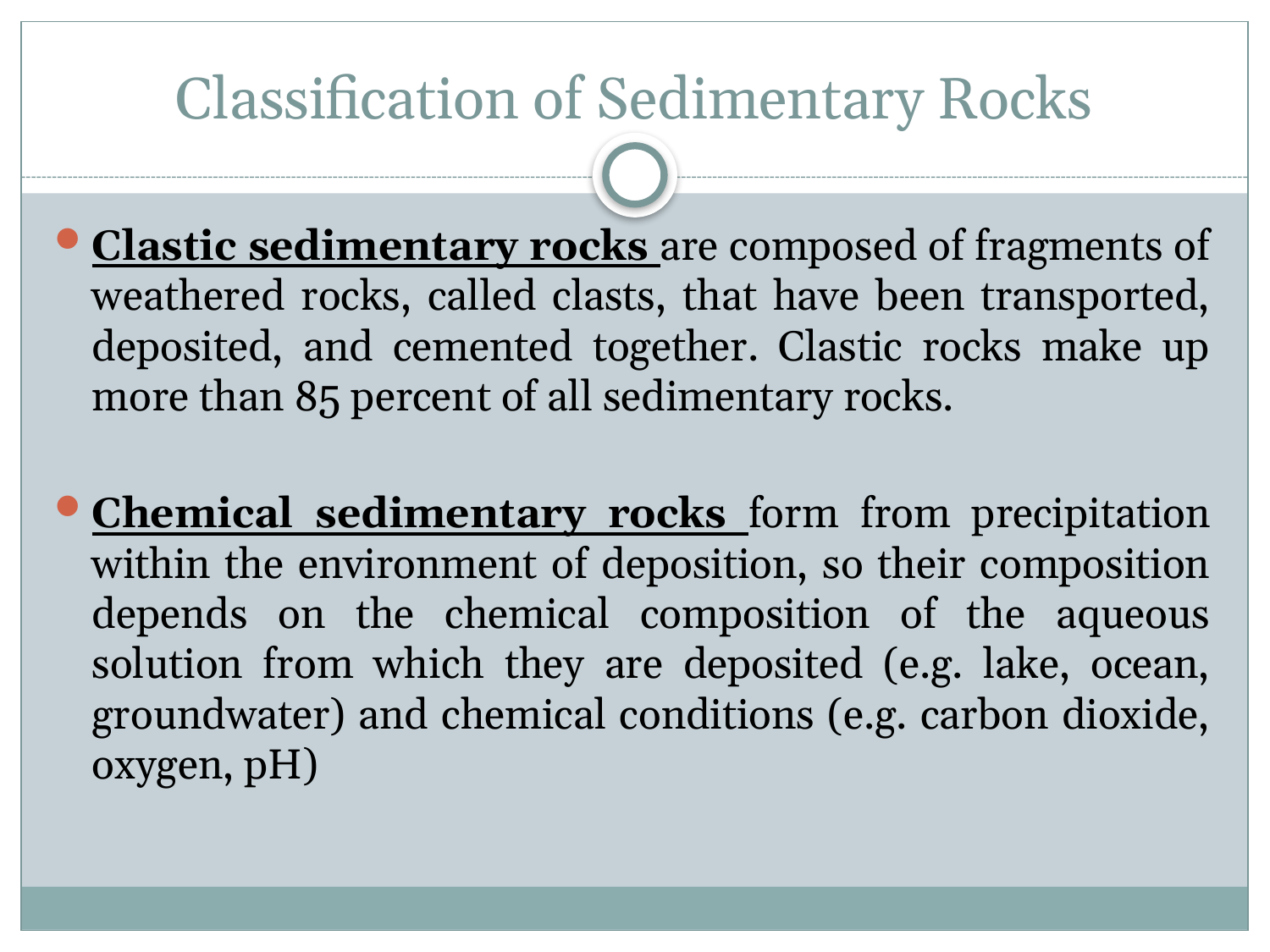

# Classification of Sedimentary Rocks
Clastic sedimentary rocks are composed of fragments of weathered rocks, called clasts, that have been transported, deposited, and cemented together. Clastic rocks make up more than 85 percent of all sedimentary rocks.

Chemical sedimentary rocks form from precipitation within the environment of deposition, so their composition depends on the chemical composition of the aqueous solution from which they are deposited (e.g. lake, ocean, groundwater) and chemical conditions (e.g. carbon dioxide, oxygen, pH)